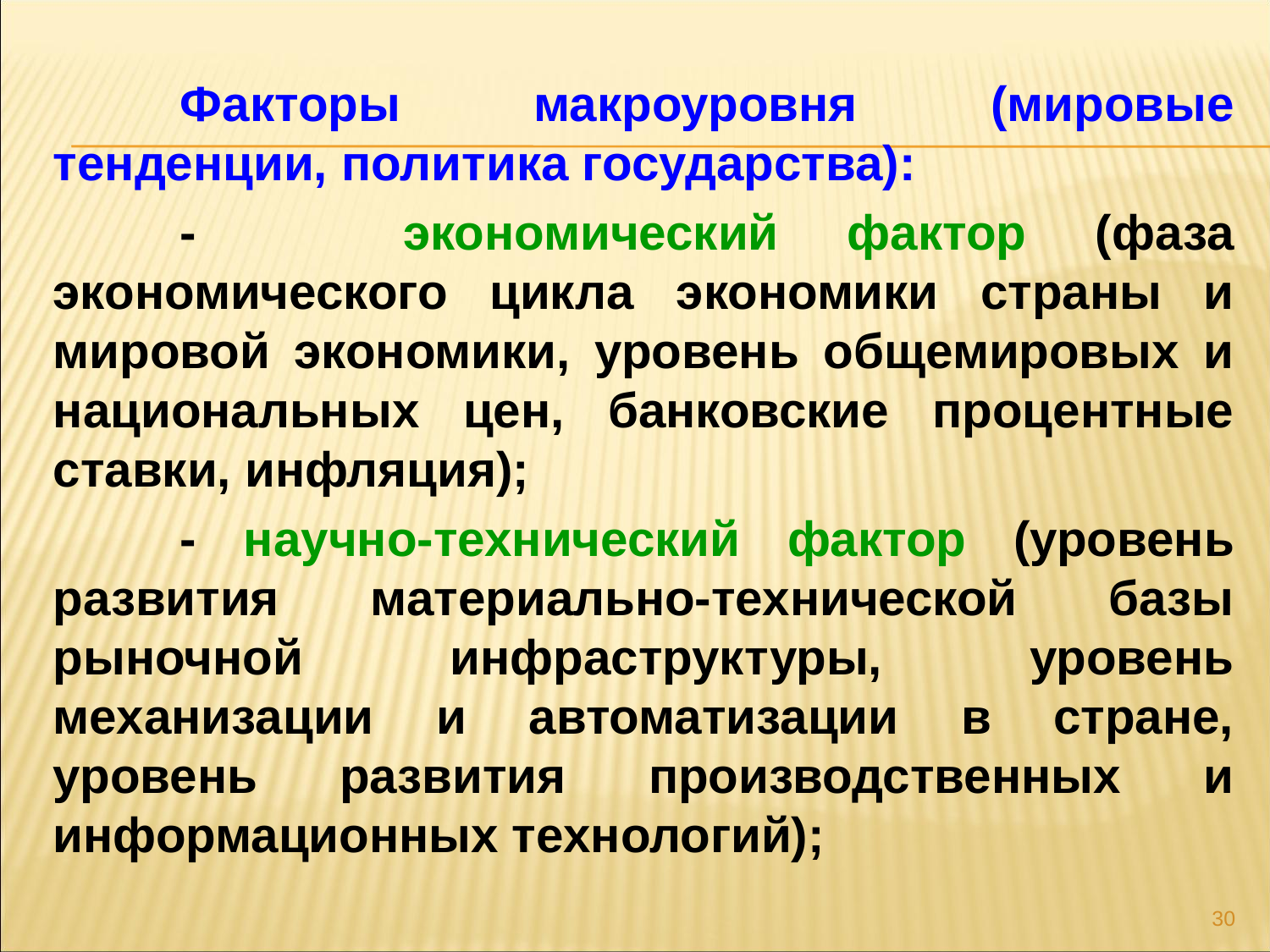

Факторы макроуровня (мировые тенденции, политика государства):
	-   экономический фактор (фаза экономического цикла экономики страны и мировой экономики, уровень общемировых и национальных цен, банковские процентные ставки, инфляция);
	- научно-технический фактор (уровень развития материально-технической базы рыночной инфраструктуры, уровень механизации и автоматизации в стране, уровень развития производственных и информационных технологий);

30